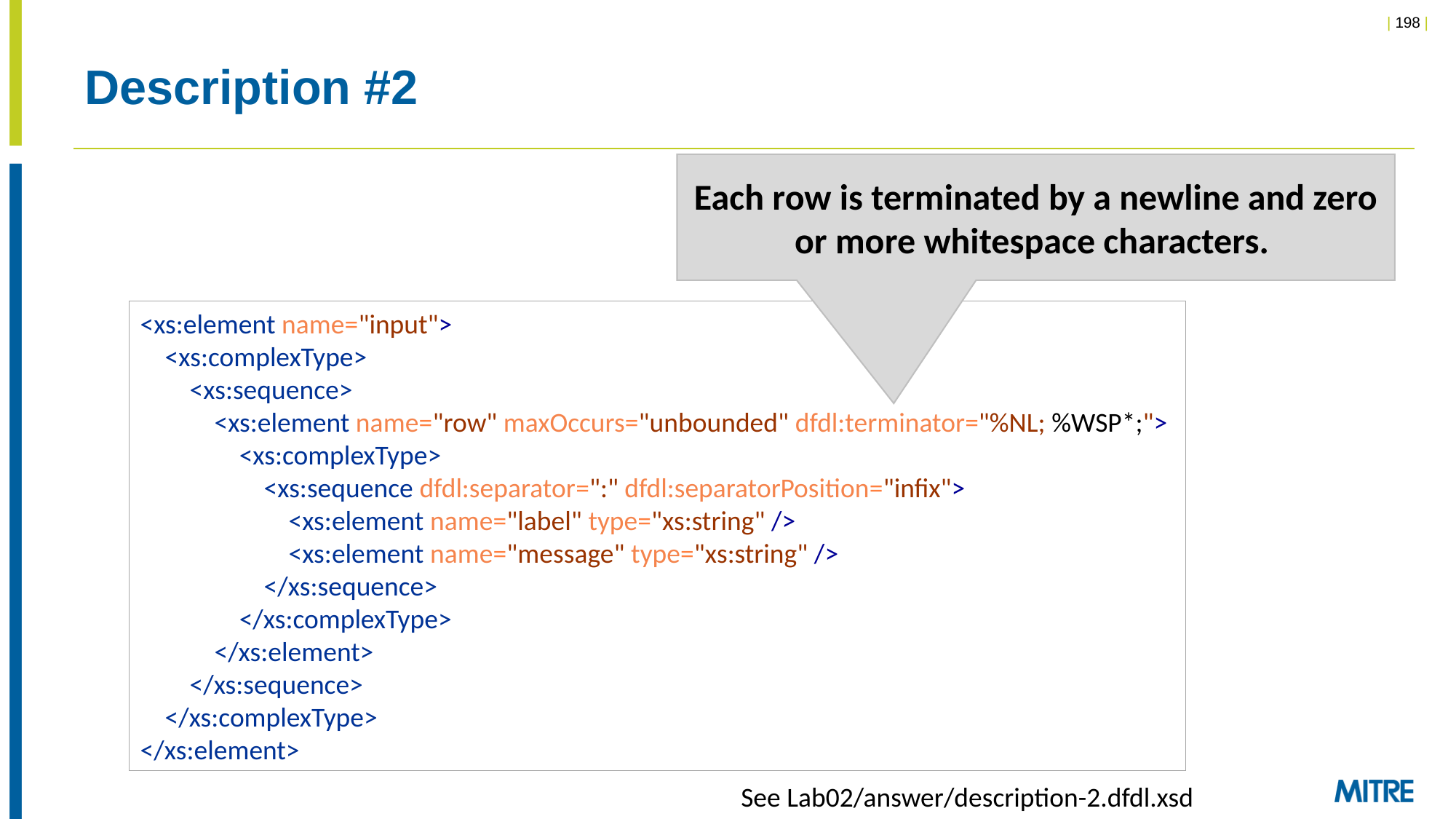

# Description #2
Each row is terminated by a newline and zero or more whitespace characters.
<xs:element name="input">
    <xs:complexType>
        <xs:sequence>
            <xs:element name="row" maxOccurs="unbounded" dfdl:terminator="%NL; %WSP*;">
                <xs:complexType>
                    <xs:sequence dfdl:separator=":" dfdl:separatorPosition="infix">
                        <xs:element name="label" type="xs:string" />
                        <xs:element name="message" type="xs:string" />
                    </xs:sequence>
                </xs:complexType>
            </xs:element>
        </xs:sequence>
    </xs:complexType>
</xs:element>
See Lab02/answer/description-2.dfdl.xsd